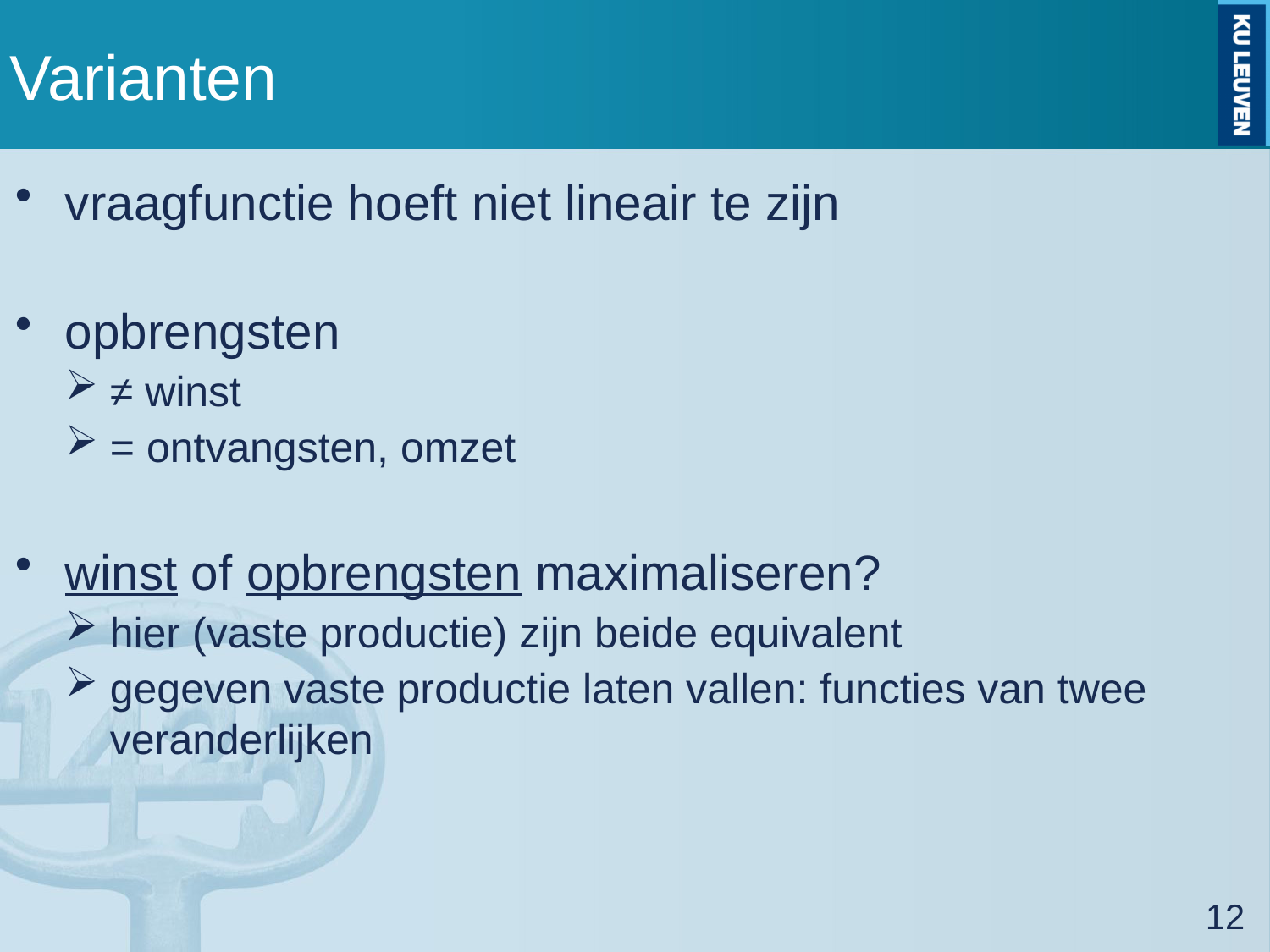

# Varianten
vraagfunctie hoeft niet lineair te zijn

opbrengsten
≠ winst
= ontvangsten, omzet

winst of opbrengsten maximaliseren?
hier (vaste productie) zijn beide equivalent
gegeven vaste productie laten vallen: functies van twee veranderlijken

12